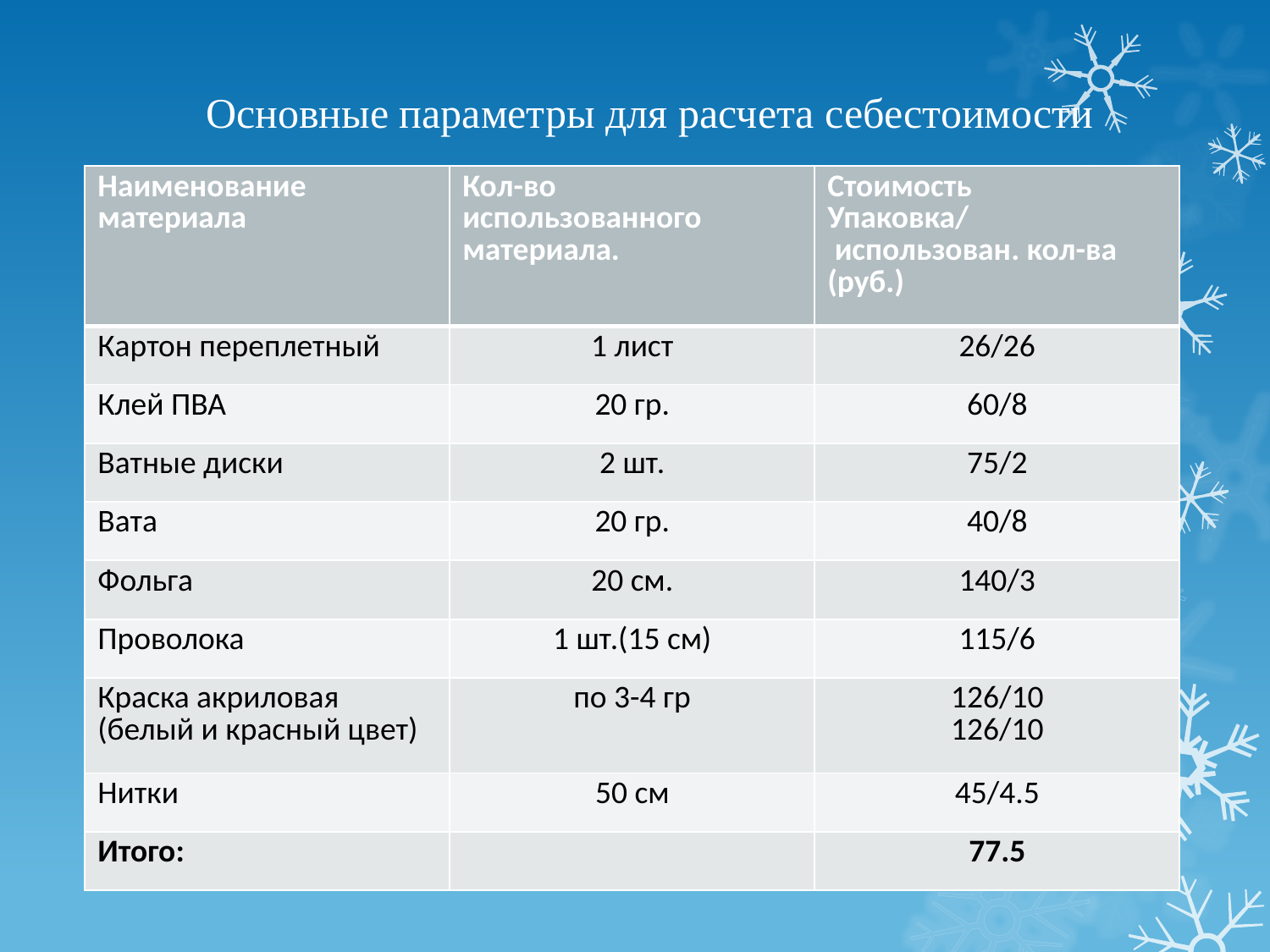

# Основные параметры для расчета себестоимости
| Наименование материала | Кол-во использованного материала. | Стоимость Упаковка/ использован. кол-ва (руб.) |
| --- | --- | --- |
| Картон переплетный | 1 лист | 26/26 |
| Клей ПВА | 20 гр. | 60/8 |
| Ватные диски | 2 шт. | 75/2 |
| Вата | 20 гр. | 40/8 |
| Фольга | 20 см. | 140/3 |
| Проволока | 1 шт.(15 см) | 115/6 |
| Краска акриловая (белый и красный цвет) | по 3-4 гр | 126/10 126/10 |
| Нитки | 50 см | 45/4.5 |
| Итого: |  | 77.5 |